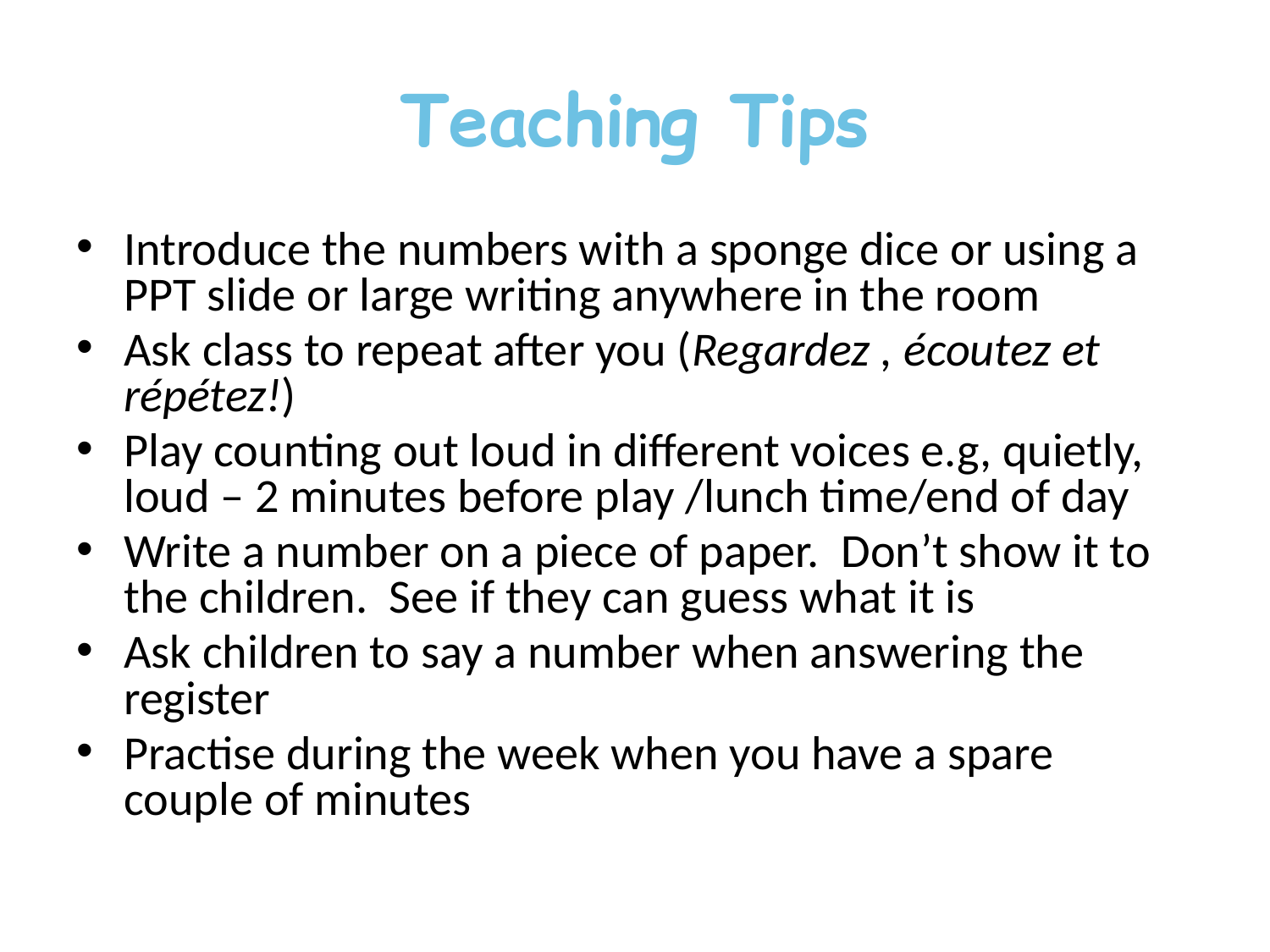

# Teaching Tips
Introduce the numbers with a sponge dice or using a PPT slide or large writing anywhere in the room
Ask class to repeat after you (Regardez , écoutez et répétez!)
Play counting out loud in different voices e.g, quietly, loud – 2 minutes before play /lunch time/end of day
Write a number on a piece of paper.  Don’t show it to the children.  See if they can guess what it is
Ask children to say a number when answering the register
Practise during the week when you have a spare couple of minutes